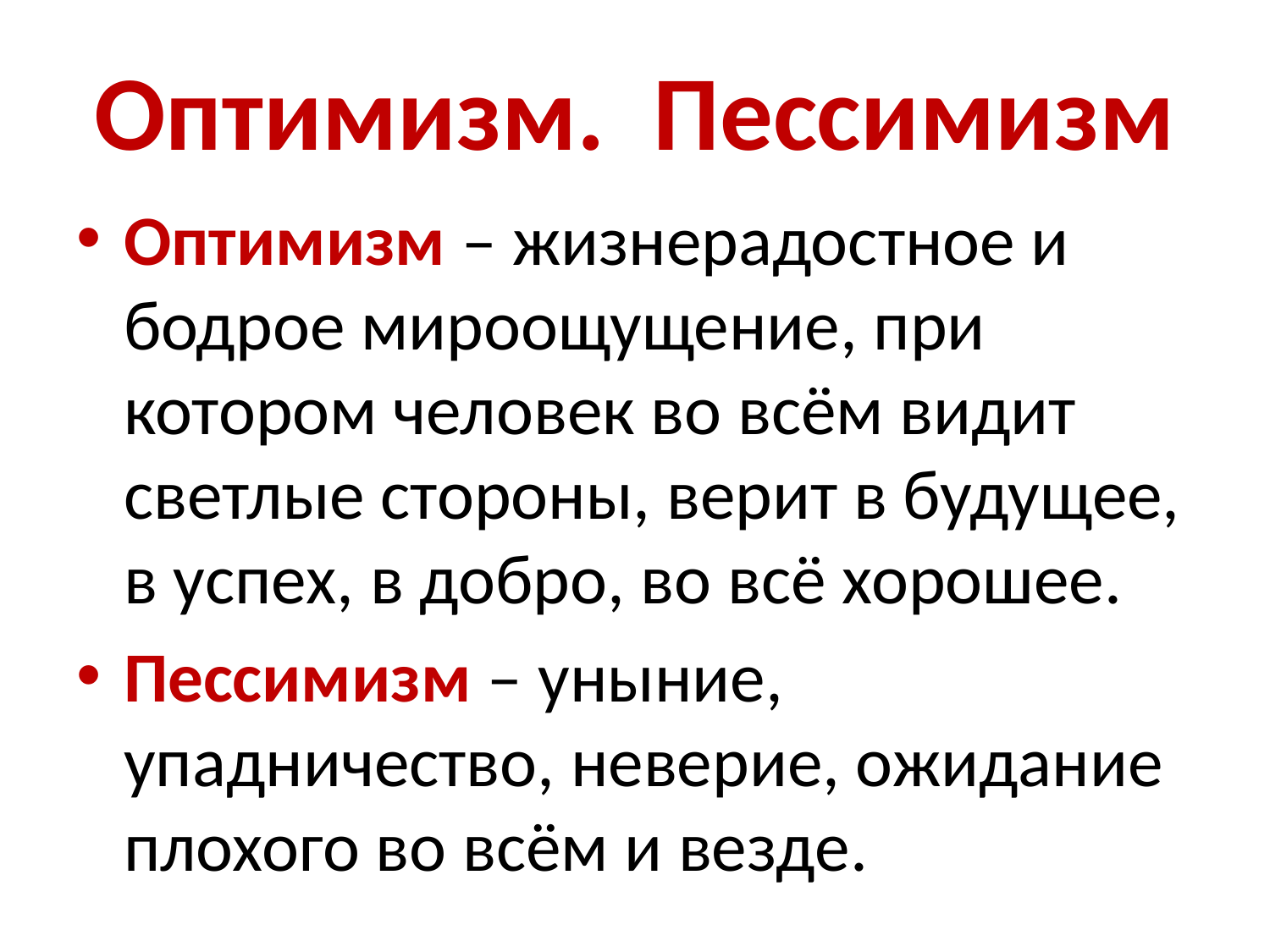

# Оптимизм.  Пессимизм
Оптимизм – жизнерадостное и бодрое мироощущение, при котором человек во всём видит светлые стороны, верит в будущее, в успех, в добро, во всё хорошее.
Пессимизм – уныние, упадничество, неверие, ожидание плохого во всём и везде.